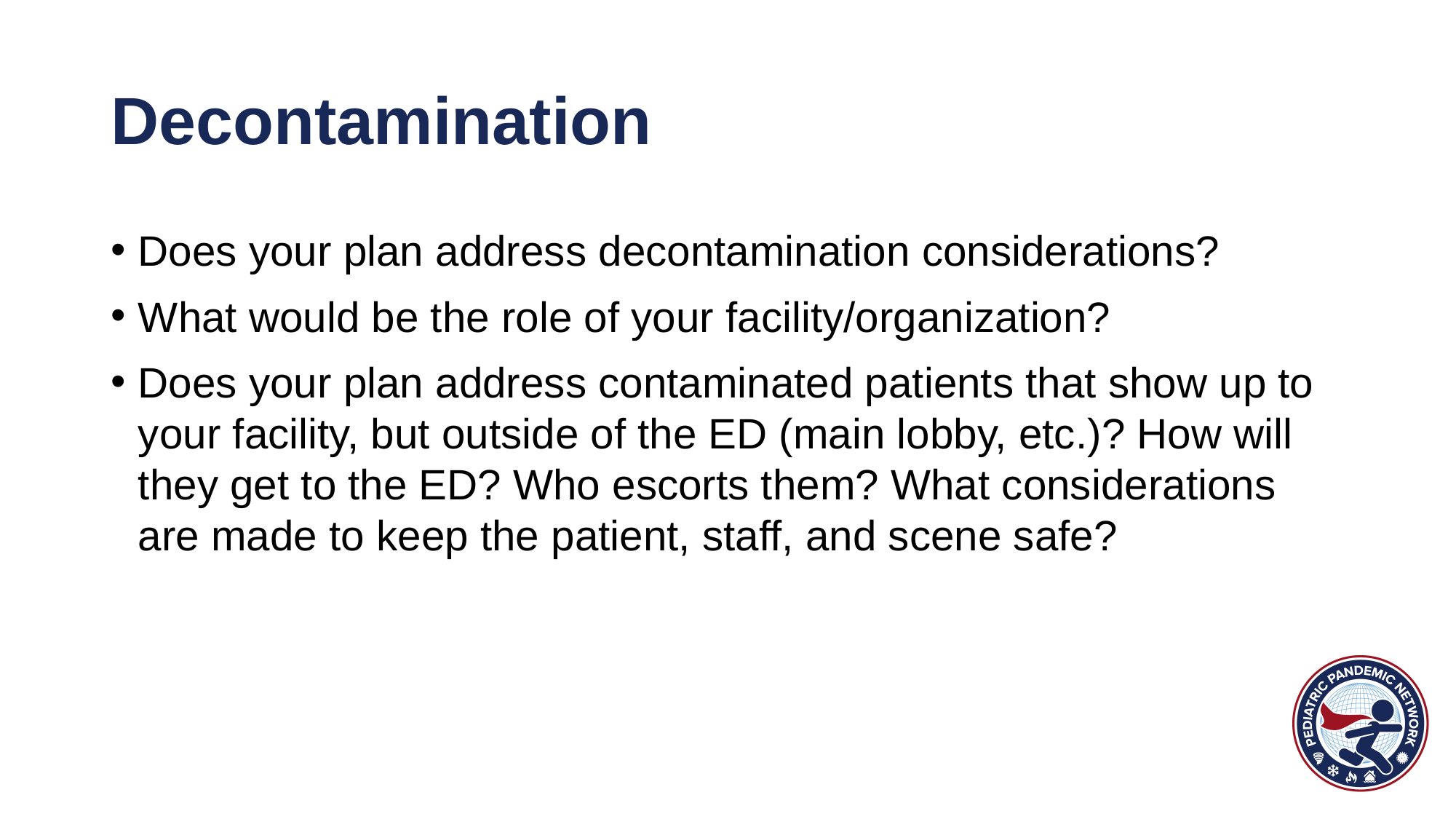

# Decontamination
Does your plan address decontamination considerations?
What would be the role of your facility/organization?
Does your plan address contaminated patients that show up to your facility, but outside of the ED (main lobby, etc.)? How will they get to the ED? Who escorts them? What considerations are made to keep the patient, staff, and scene safe?